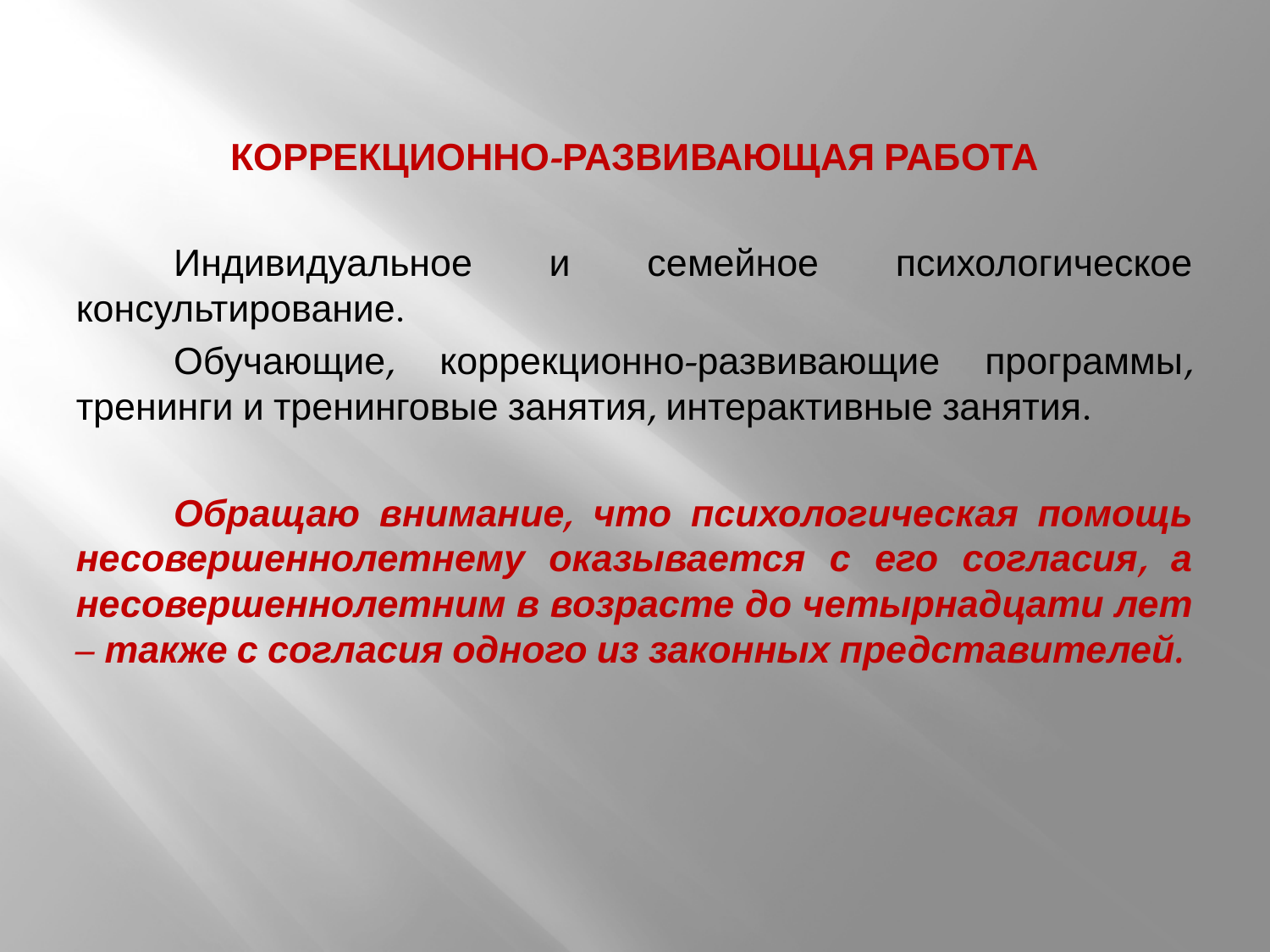

КОРРЕКЦИОННО-РАЗВИВАЮЩАЯ РАБОТА

	Индивидуальное и семейное психологическое консультирование.
	Обучающие, коррекционно-развивающие программы, тренинги и тренинговые занятия, интерактивные занятия.

	Обращаю внимание, что психологическая помощь несовершеннолетнему оказывается с его согласия, а несовершеннолетним в возрасте до четырнадцати лет – также с согласия одного из законных представителей.